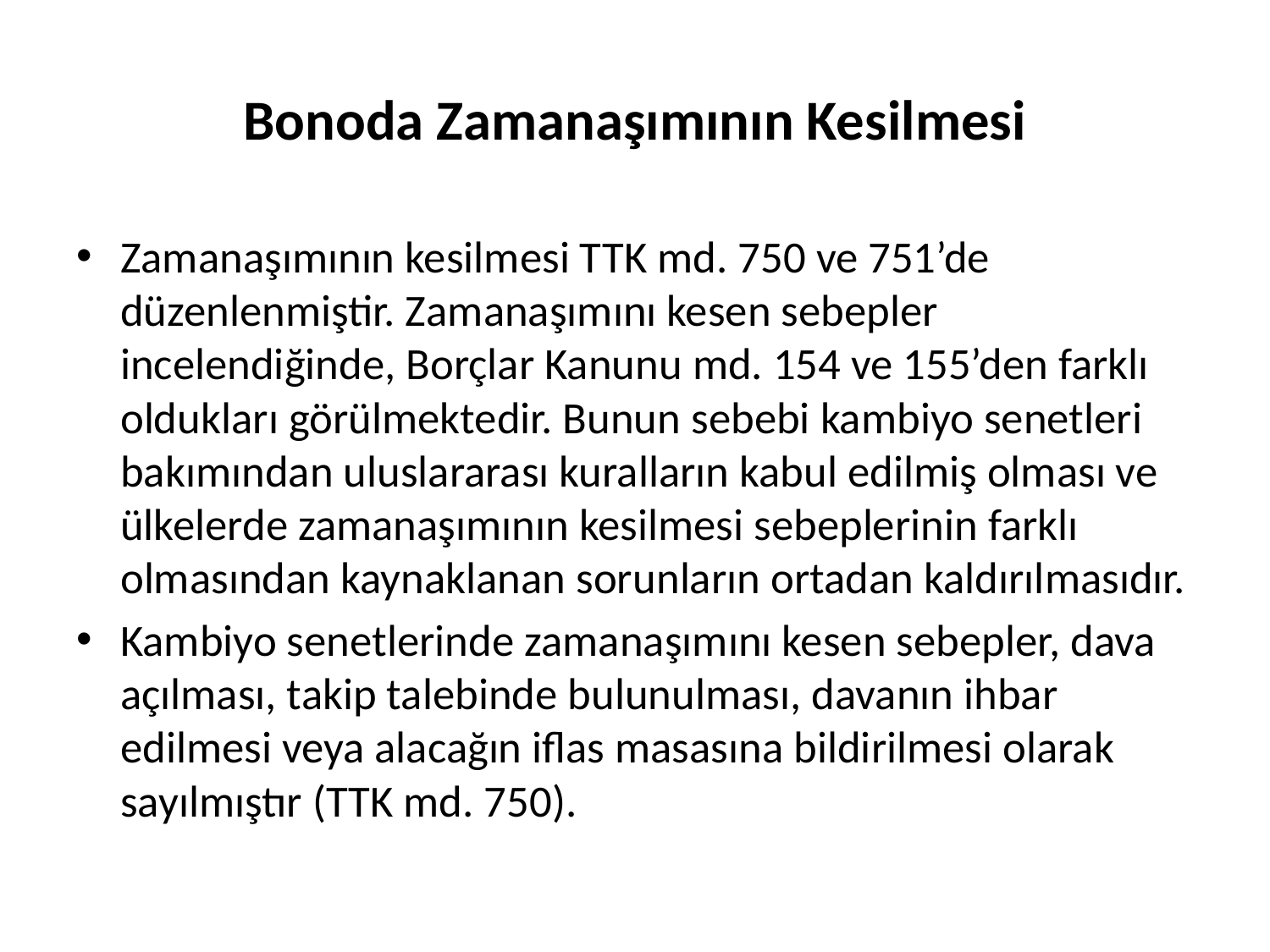

# Bonoda Zamanaşımının Kesilmesi
Zamanaşımının kesilmesi TTK md. 750 ve 751’de düzenlenmiştir. Zamanaşımını kesen sebepler incelendiğinde, Borçlar Kanunu md. 154 ve 155’den farklı oldukları görülmektedir. Bunun sebebi kambiyo senetleri bakımından uluslararası kuralların kabul edilmiş olması ve ülkelerde zamanaşımının kesilmesi sebeplerinin farklı olmasından kaynaklanan sorunların ortadan kaldırılmasıdır.
Kambiyo senetlerinde zamanaşımını kesen sebepler, dava açılması, takip talebinde bulunulması, davanın ihbar edilmesi veya alacağın iflas masasına bildirilmesi olarak sayılmıştır (TTK md. 750).